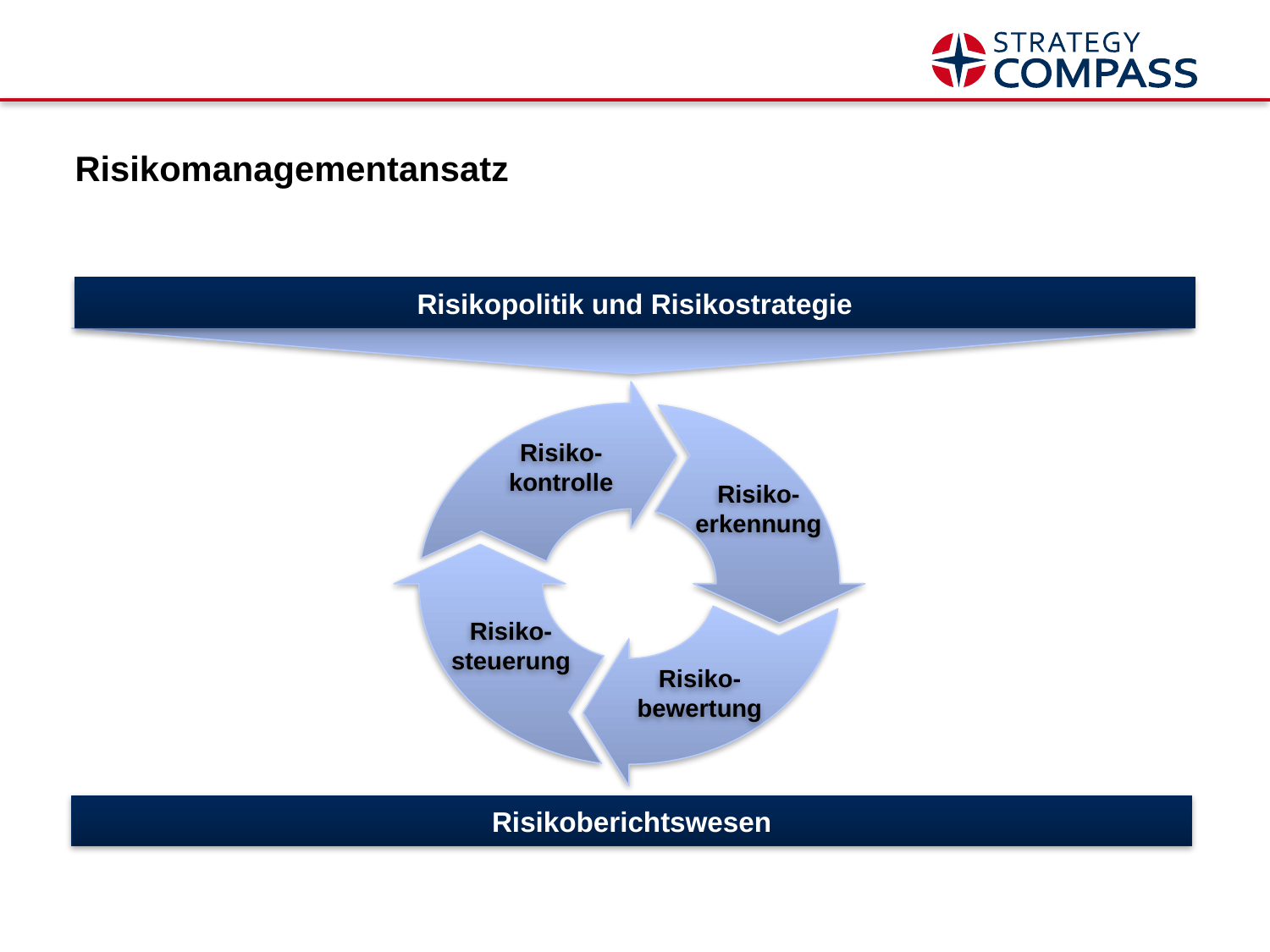

# Risikomanagementansatz
Risikopolitik und Risikostrategie

Risiko-kontrolle
Risiko-erkennung
Risiko-steuerung
Risiko-bewertung
Risikoberichtswesen